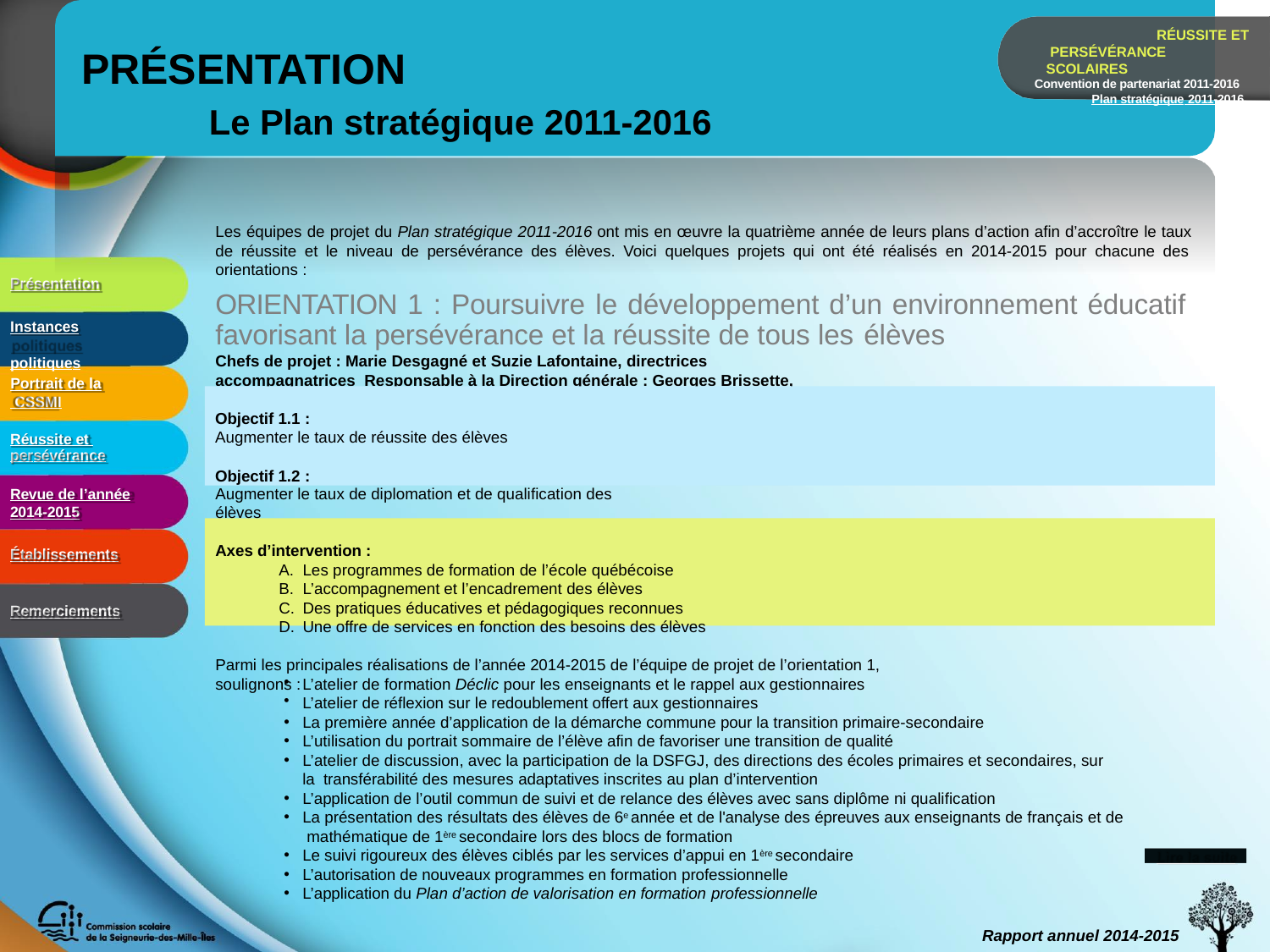

RÉUSSITE ET  PERSÉVÉRANCE SCOLAIRES
Convention de partenariat 2011-2016  Plan stratégique 2011-2016
# PRÉSENTATION
Le Plan stratégique 2011-2016

Les équipes de projet du Plan stratégique 2011-2016 ont mis en œuvre la quatrième année de leurs plans d’action afin d’accroître le taux  de réussite et le niveau de persévérance des élèves. Voici quelques projets qui ont été réalisés en 2014-2015 pour chacune des  orientations :
ORIENTATION 1 : Poursuivre le développement d’un environnement éducatif  favorisant la persévérance et la réussite de tous les élèves
Chefs de projet : Marie Desgagné et Suzie Lafontaine, directrices accompagnatrices  Responsable à la Direction générale : Georges Brissette, directeur général adjoint

Présentation

Instances  politiques

Portrait de la  CSSMI

Objectif 1.1 :
Augmenter le taux de réussite des élèves

Objectif 1.2 :

Réussite et  persévérance

Augmenter le taux de diplomation et de qualification des élèves
Revue de l’année
2014-2015

Axes d’intervention :
Les programmes de formation de l’école québécoise
L’accompagnement et l’encadrement des élèves
Des pratiques éducatives et pédagogiques reconnues
Une offre de services en fonction des besoins des élèves
Établissements

Remerciements
Parmi les principales réalisations de l’année 2014-2015 de l’équipe de projet de l’orientation 1, soulignons :
L’atelier de formation Déclic pour les enseignants et le rappel aux gestionnaires
L’atelier de réflexion sur le redoublement offert aux gestionnaires
La première année d’application de la démarche commune pour la transition primaire-secondaire
L’utilisation du portrait sommaire de l’élève afin de favoriser une transition de qualité
L’atelier de discussion, avec la participation de la DSFGJ, des directions des écoles primaires et secondaires, sur la  transférabilité des mesures adaptatives inscrites au plan d’intervention
L’application de l’outil commun de suivi et de relance des élèves avec sans diplôme ni qualification
La présentation des résultats des élèves de 6e année et de l'analyse des épreuves aux enseignants de français et de  mathématique de 1ère secondaire lors des blocs de formation
Le suivi rigoureux des élèves ciblés par les services d’appui en 1ère secondaire
L’autorisation de nouveaux programmes en formation professionnelle
L’application du Plan d’action de valorisation en formation professionnelle

Lire la suite
Rapport annuel 2014-2015